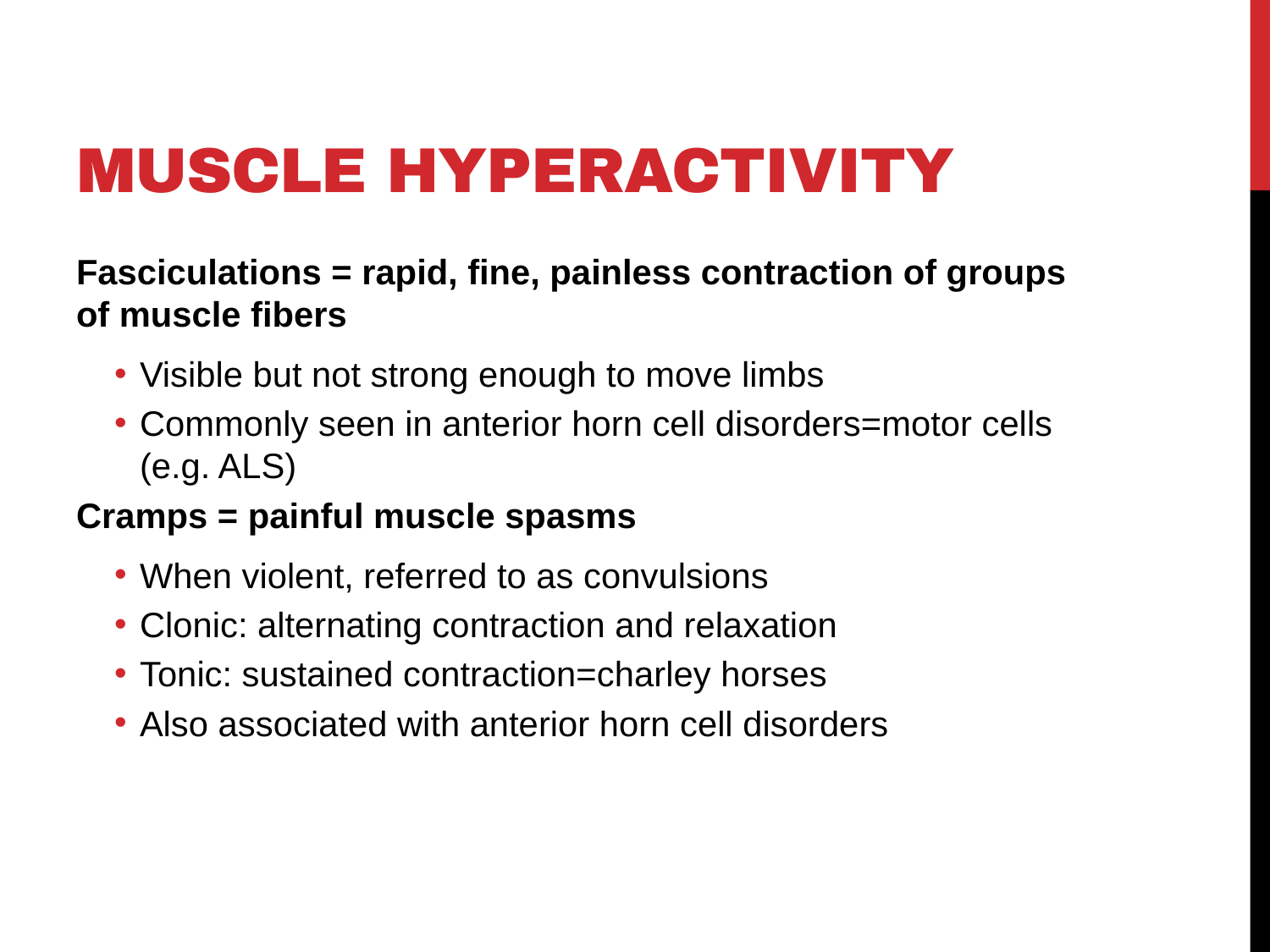

# Muscle hyperactivity
Fasciculations = rapid, fine, painless contraction of groups of muscle fibers
Visible but not strong enough to move limbs
Commonly seen in anterior horn cell disorders=motor cells (e.g. ALS)
Cramps = painful muscle spasms
When violent, referred to as convulsions
Clonic: alternating contraction and relaxation
Tonic: sustained contraction=charley horses
Also associated with anterior horn cell disorders